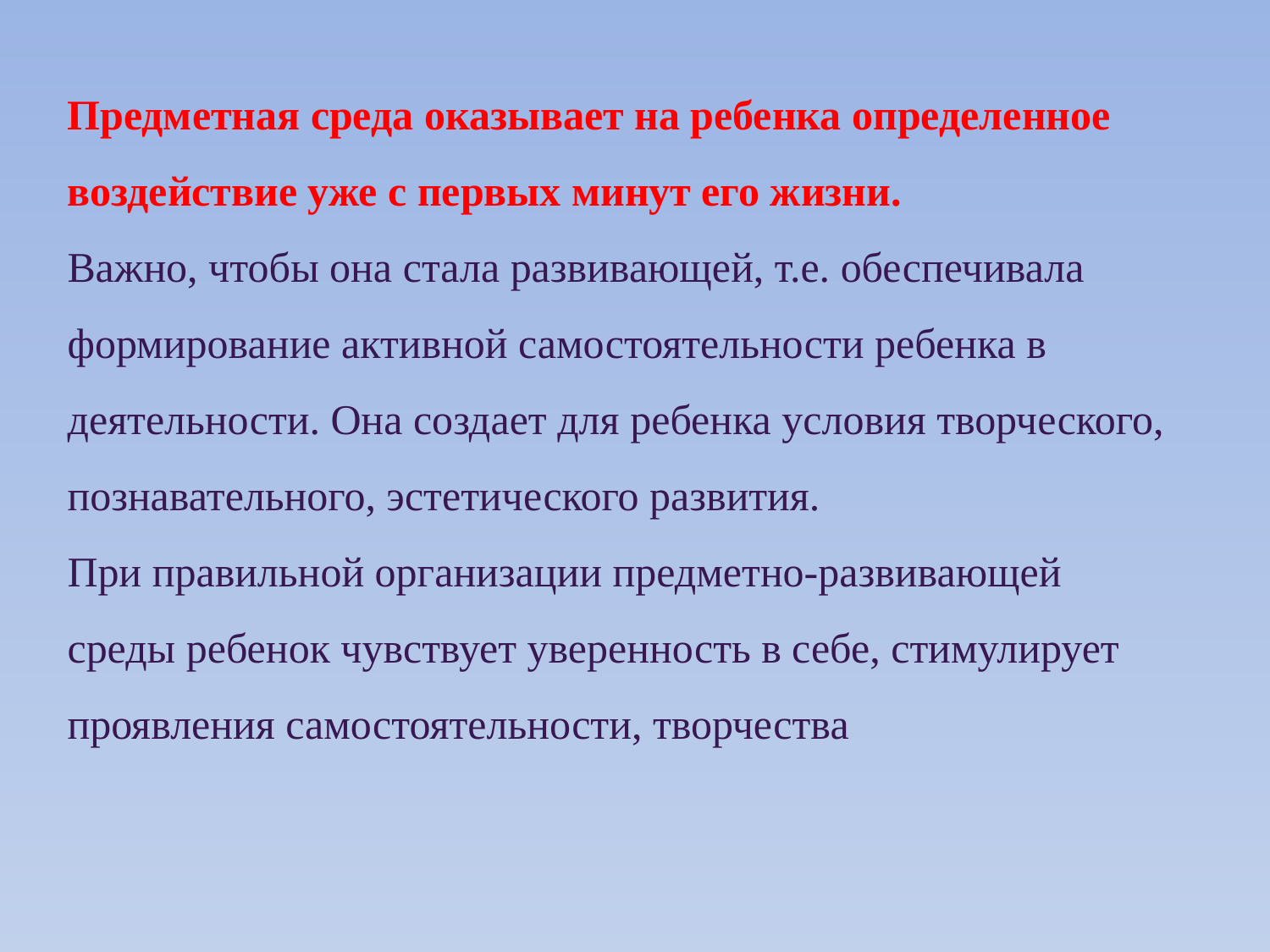

Предметная среда оказывает на ребенка определенное воздействие уже с первых минут его жизни.
Важно, чтобы она стала развивающей, т.е. обеспечивала формирование активной самостоятельности ребенка в деятельности. Она создает для ребенка условия творческого, познавательного, эстетического развития.
При правильной организации предметно-развивающей среды ребенок чувствует уверенность в себе, стимулирует проявления самостоятельности, творчества